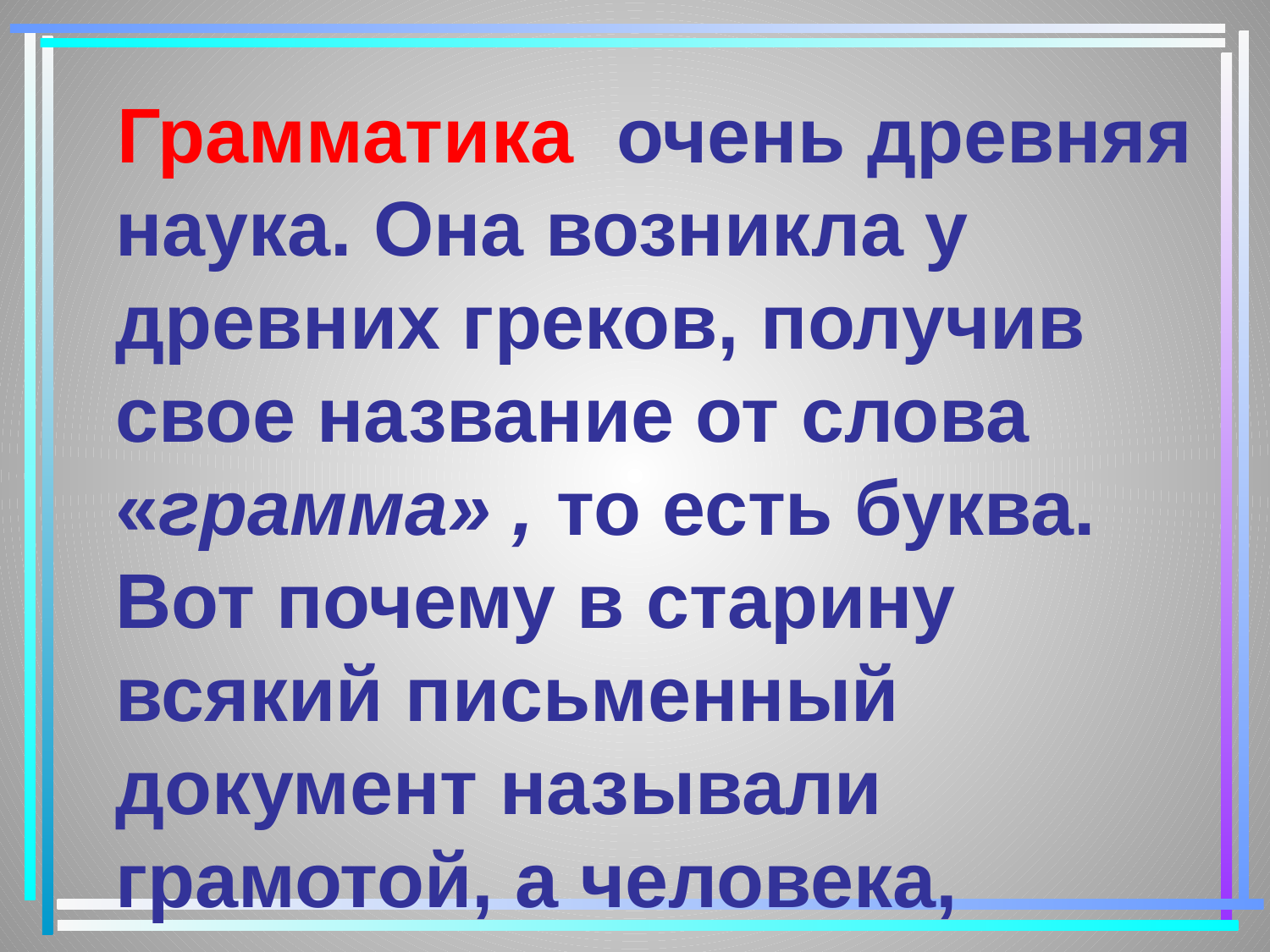

Грамматика  очень древняя наука. Она возникла у древних греков, получив свое название от слова  «грамма» , то есть буква. Вот почему в старину всякий письменный документ называли грамотой, а человека, умеющего читать и писать, до сих пор называют грамотным.